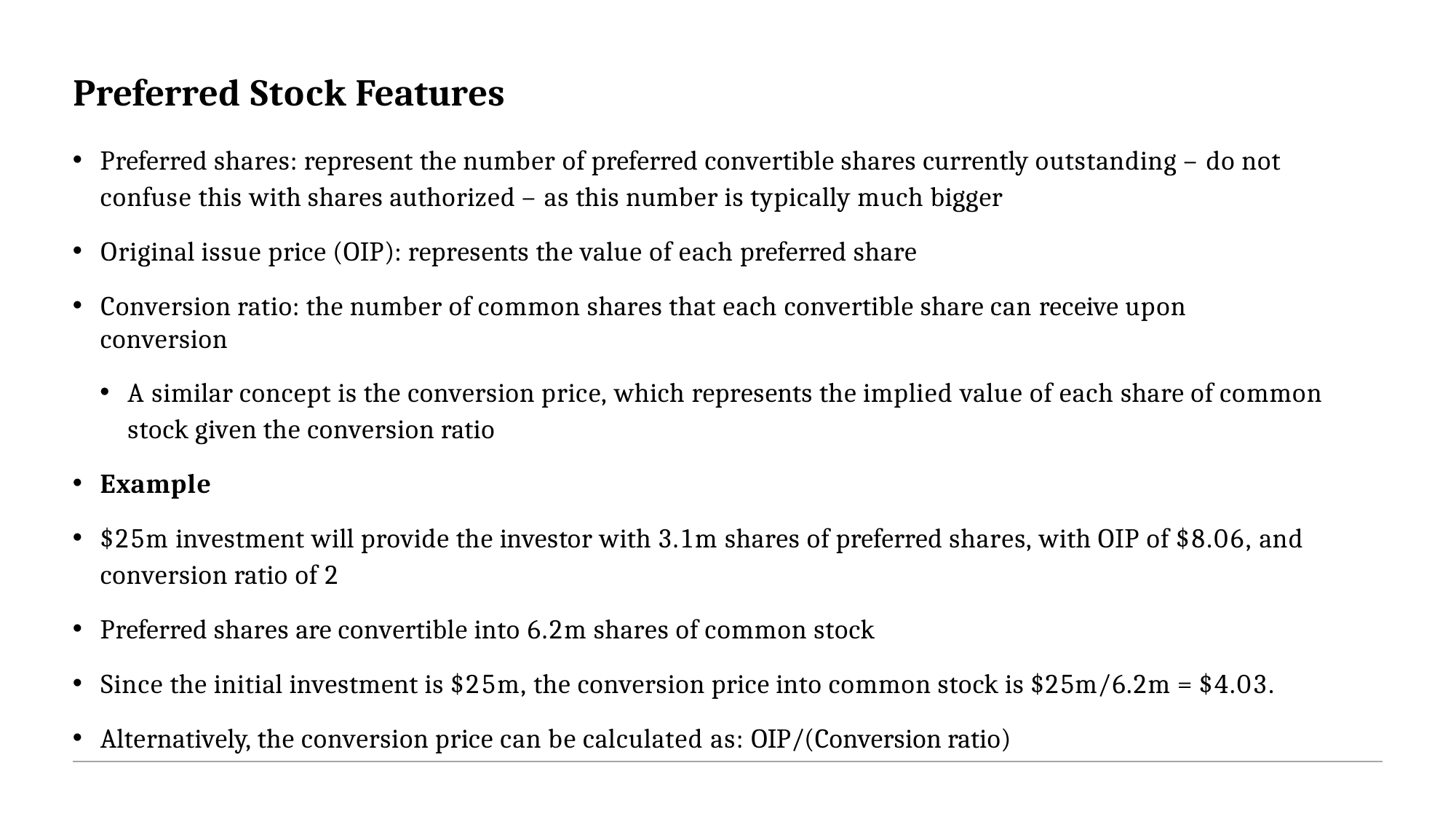

# Preferred Stock Features
Preferred shares: represent the number of preferred convertible shares currently outstanding – do not  confuse this with shares authorized – as this number is typically much bigger
Original issue price (OIP): represents the value of each preferred share
Conversion ratio: the number of common shares that each convertible share can receive upon conversion
A similar concept is the conversion price, which represents the implied value of each share of common  stock given the conversion ratio
Example
$25m investment will provide the investor with 3.1m shares of preferred shares, with OIP of $8.06, and  conversion ratio of 2
Preferred shares are convertible into 6.2m shares of common stock
Since the initial investment is $25m, the conversion price into common stock is $25m/6.2m = $4.03.
Alternatively, the conversion price can be calculated as: OIP/(Conversion ratio)